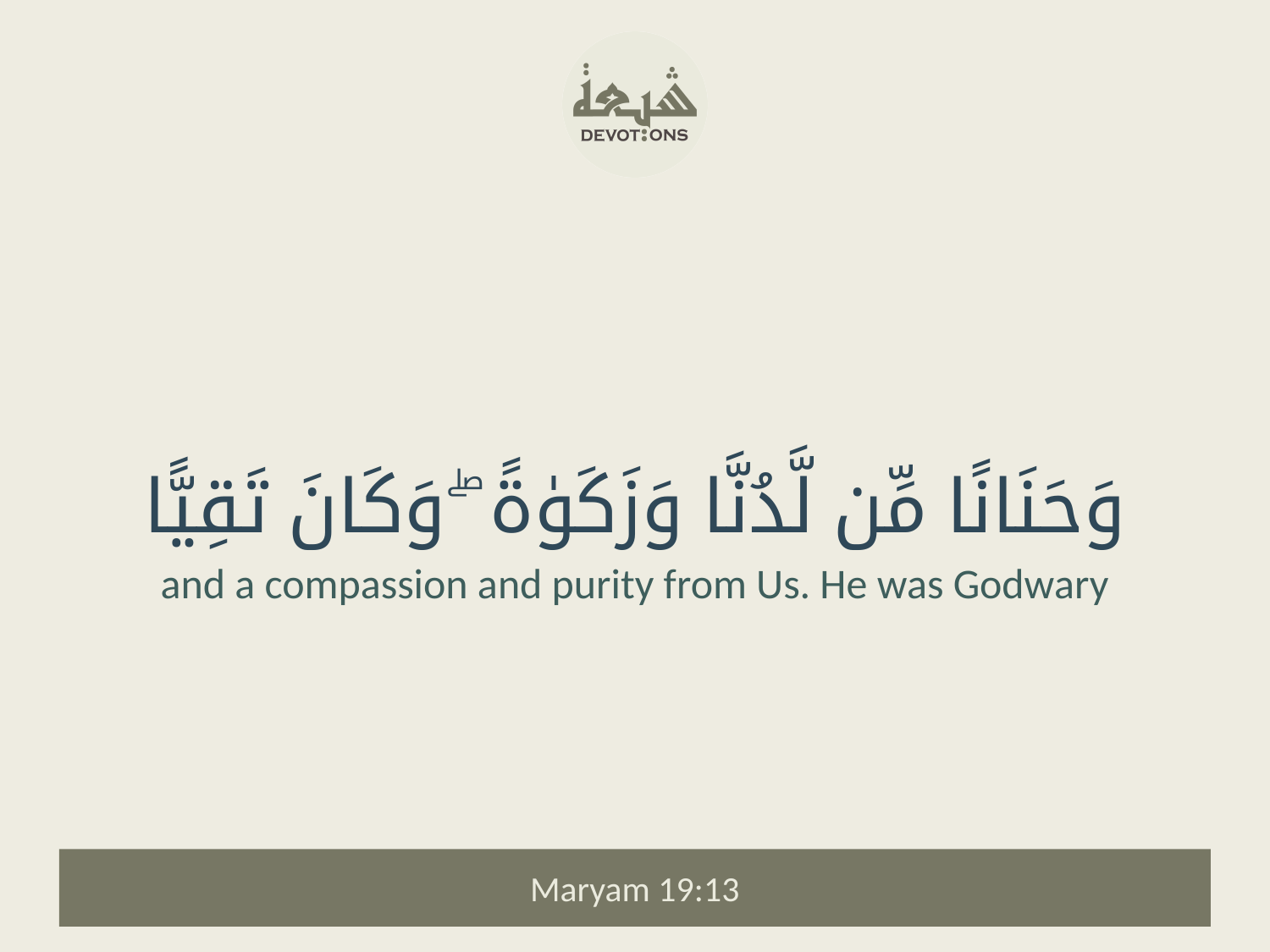

وَحَنَانًا مِّن لَّدُنَّا وَزَكَوٰةً ۖ وَكَانَ تَقِيًّا
and a compassion and purity from Us. He was Godwary
Maryam 19:13